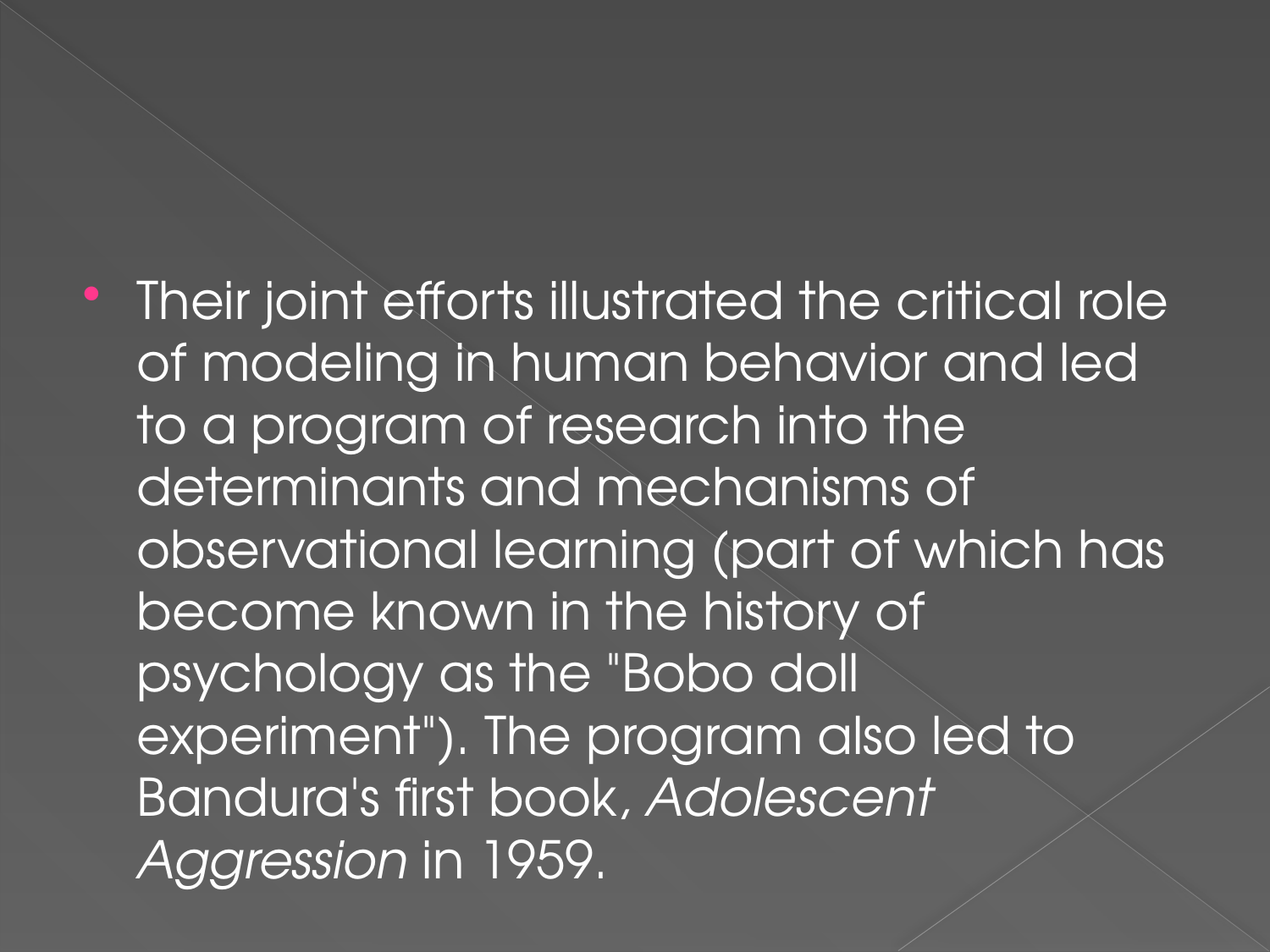

Their joint efforts illustrated the critical role of modeling in human behavior and led to a program of research into the determinants and mechanisms of observational learning (part of which has become known in the history of psychology as the "Bobo doll experiment"). The program also led to Bandura's first book, Adolescent Aggression in 1959.